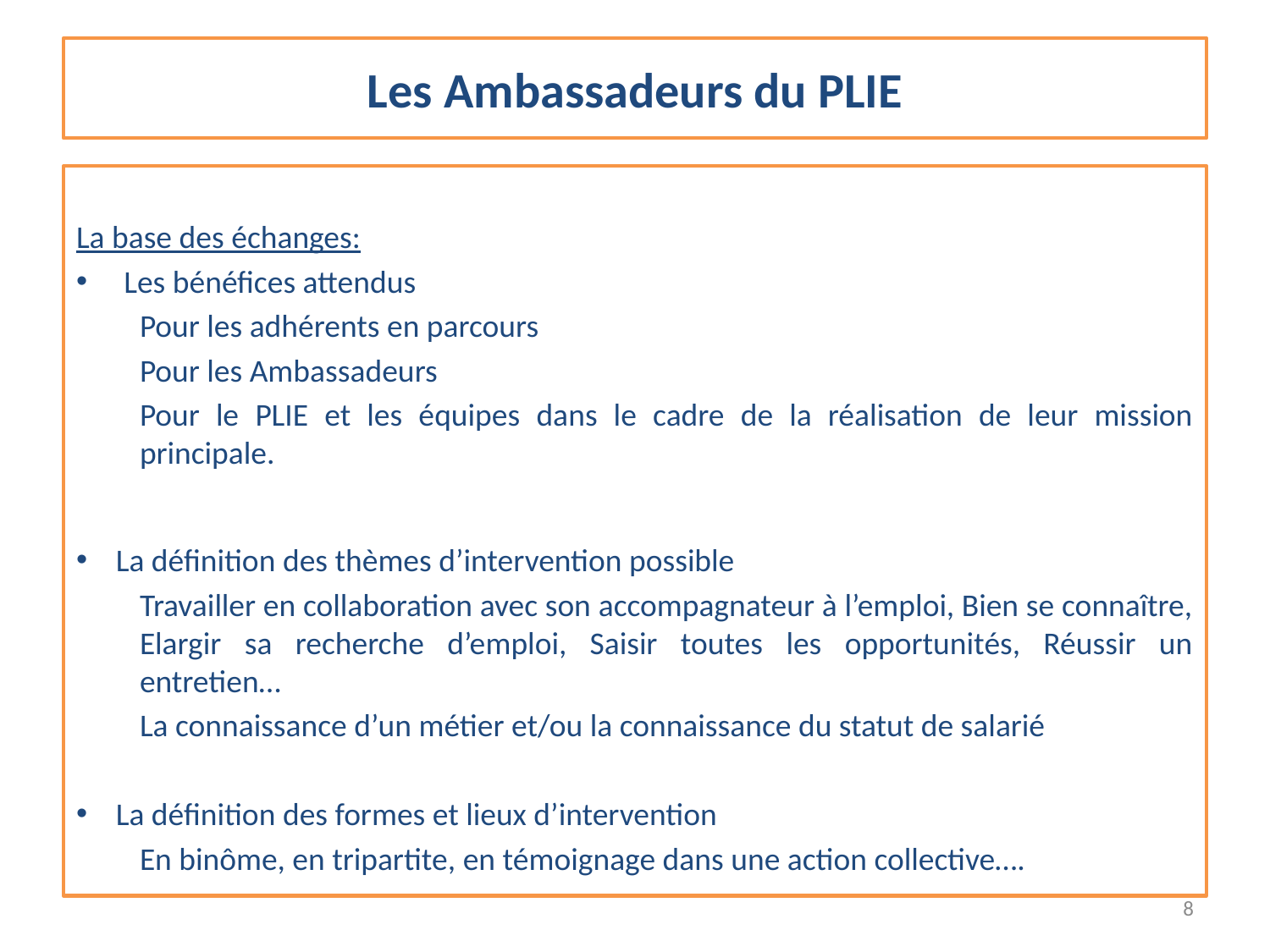

# Les Ambassadeurs du PLIE

La base des échanges:
Les bénéfices attendus
Pour les adhérents en parcours
Pour les Ambassadeurs
Pour le PLIE et les équipes dans le cadre de la réalisation de leur mission principale.

La définition des thèmes d’intervention possible
Travailler en collaboration avec son accompagnateur à l’emploi, Bien se connaître, Elargir sa recherche d’emploi, Saisir toutes les opportunités, Réussir un entretien…
La connaissance d’un métier et/ou la connaissance du statut de salarié

La définition des formes et lieux d’intervention
En binôme, en tripartite, en témoignage dans une action collective….

8